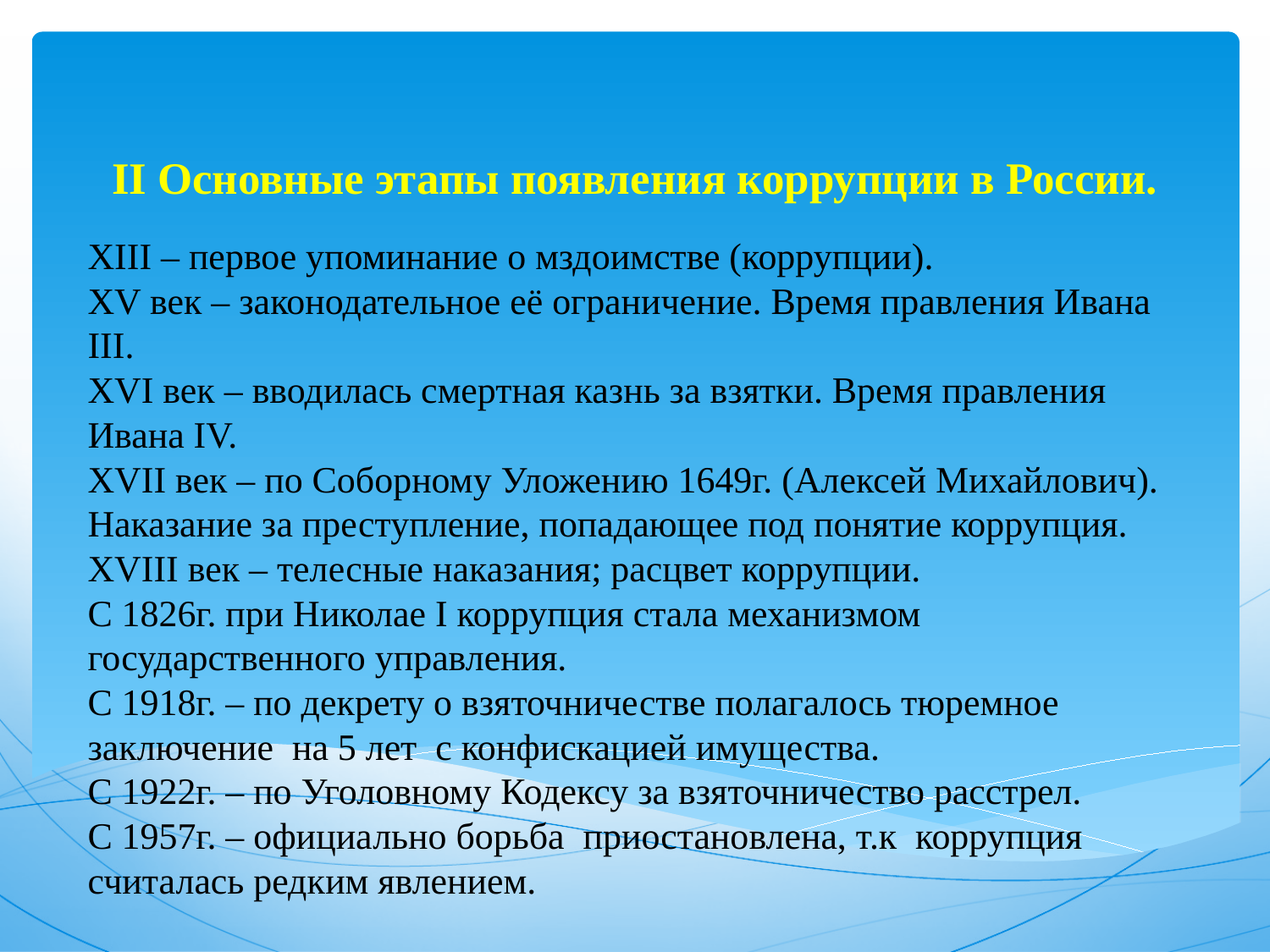

# II Основные этапы появления коррупции в России.
XIII – первое упоминание о мздоимстве (коррупции).
XV век – законодательное её ограничение. Время правления Ивана III.
XVI век – вводилась смертная казнь за взятки. Время правления Ивана IV. 
XVII век – по Соборному Уложению 1649г. (Алексей Михайлович). Наказание за преступление, попадающее под понятие коррупция.
XVIII век – телесные наказания; расцвет коррупции.
С 1826г. при Николае I коррупция стала механизмом государственного управления. 
С 1918г. – по декрету о взяточничестве полагалось тюремное заключение  на 5 лет  с конфискацией имущества.
С 1922г. – по Уголовному Кодексу за взяточничество расстрел.
С 1957г. – официально борьба  приостановлена, т.к  коррупция считалась редким явлением.